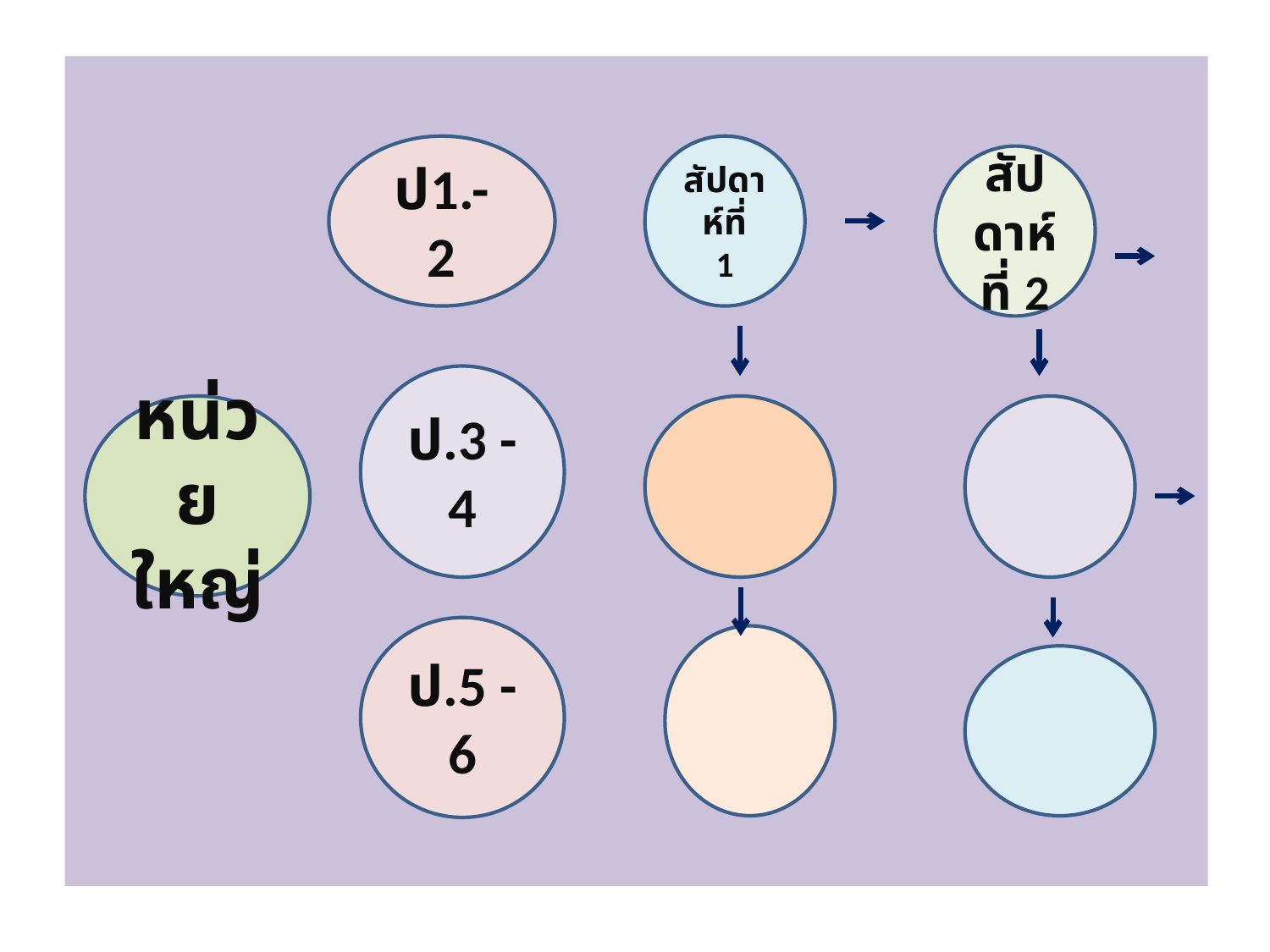

#

ป1.- 2
สัปดาห์ที่
1
สัปดาห์ที่ 2
ป.3 - 4
หน่วยใหญ่

ป.5 - 6